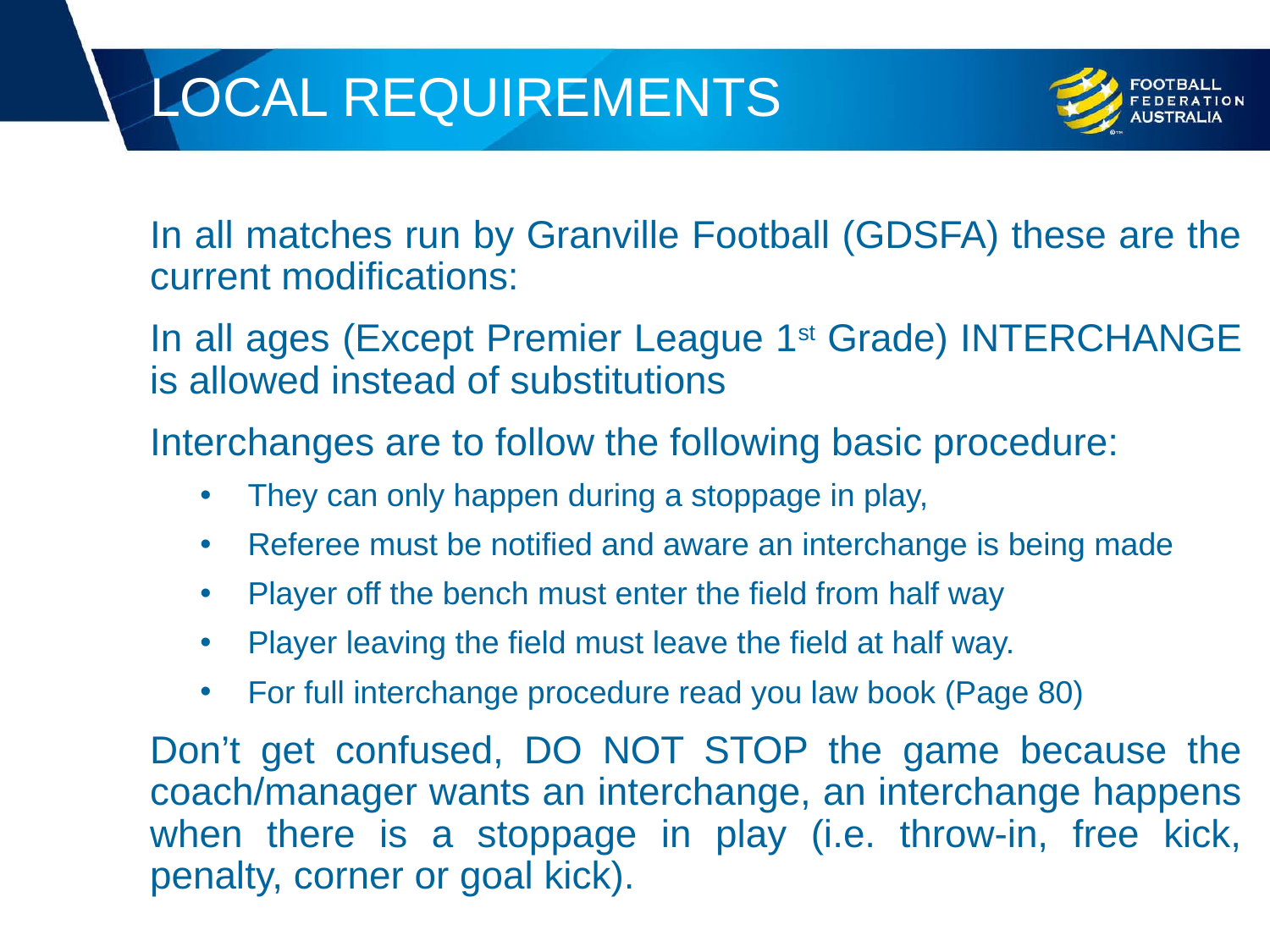

# LOCAL REQUIREMENTS
In all matches run by Granville Football (GDSFA) these are the current modifications:
In all ages (Except Premier League 1st Grade) INTERCHANGE is allowed instead of substitutions
Interchanges are to follow the following basic procedure:
They can only happen during a stoppage in play,
Referee must be notified and aware an interchange is being made
Player off the bench must enter the field from half way
Player leaving the field must leave the field at half way.
For full interchange procedure read you law book (Page 80)
Don’t get confused, DO NOT STOP the game because the coach/manager wants an interchange, an interchange happens when there is a stoppage in play (i.e. throw-in, free kick, penalty, corner or goal kick).